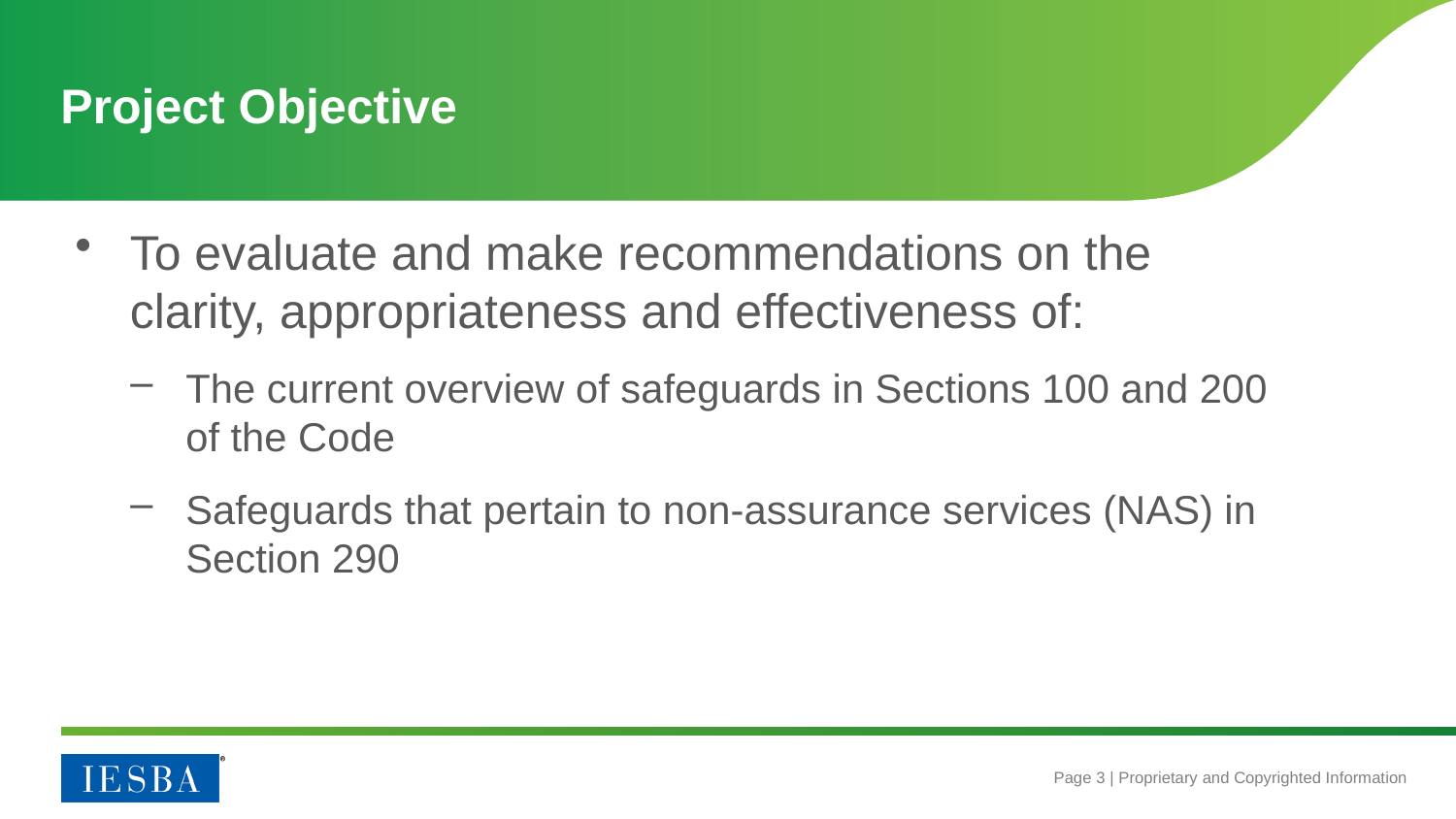

# Project Objective
To evaluate and make recommendations on the clarity, appropriateness and effectiveness of:
The current overview of safeguards in Sections 100 and 200 of the Code
Safeguards that pertain to non-assurance services (NAS) in Section 290